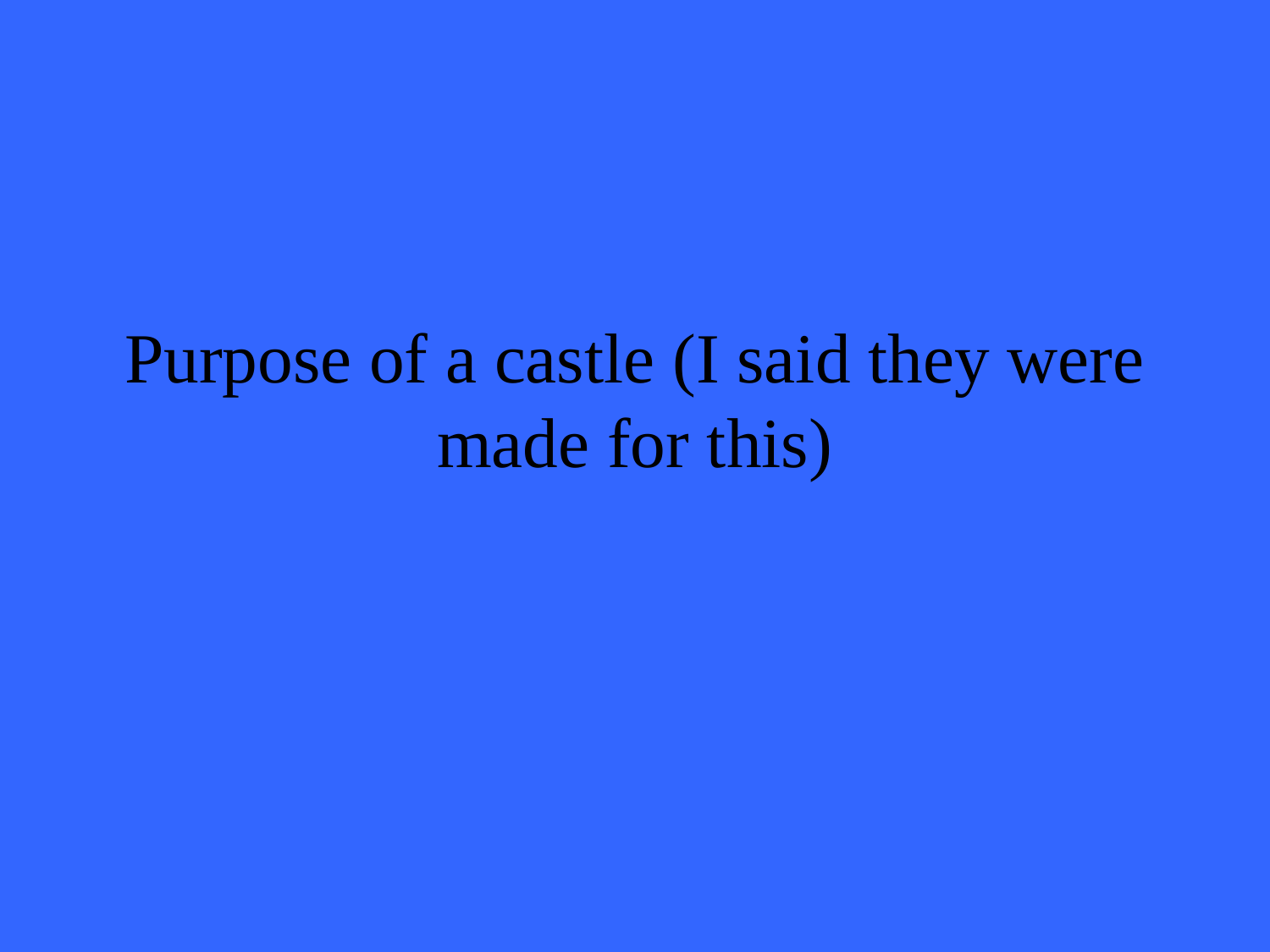

# Purpose of a castle (I said they were made for this)